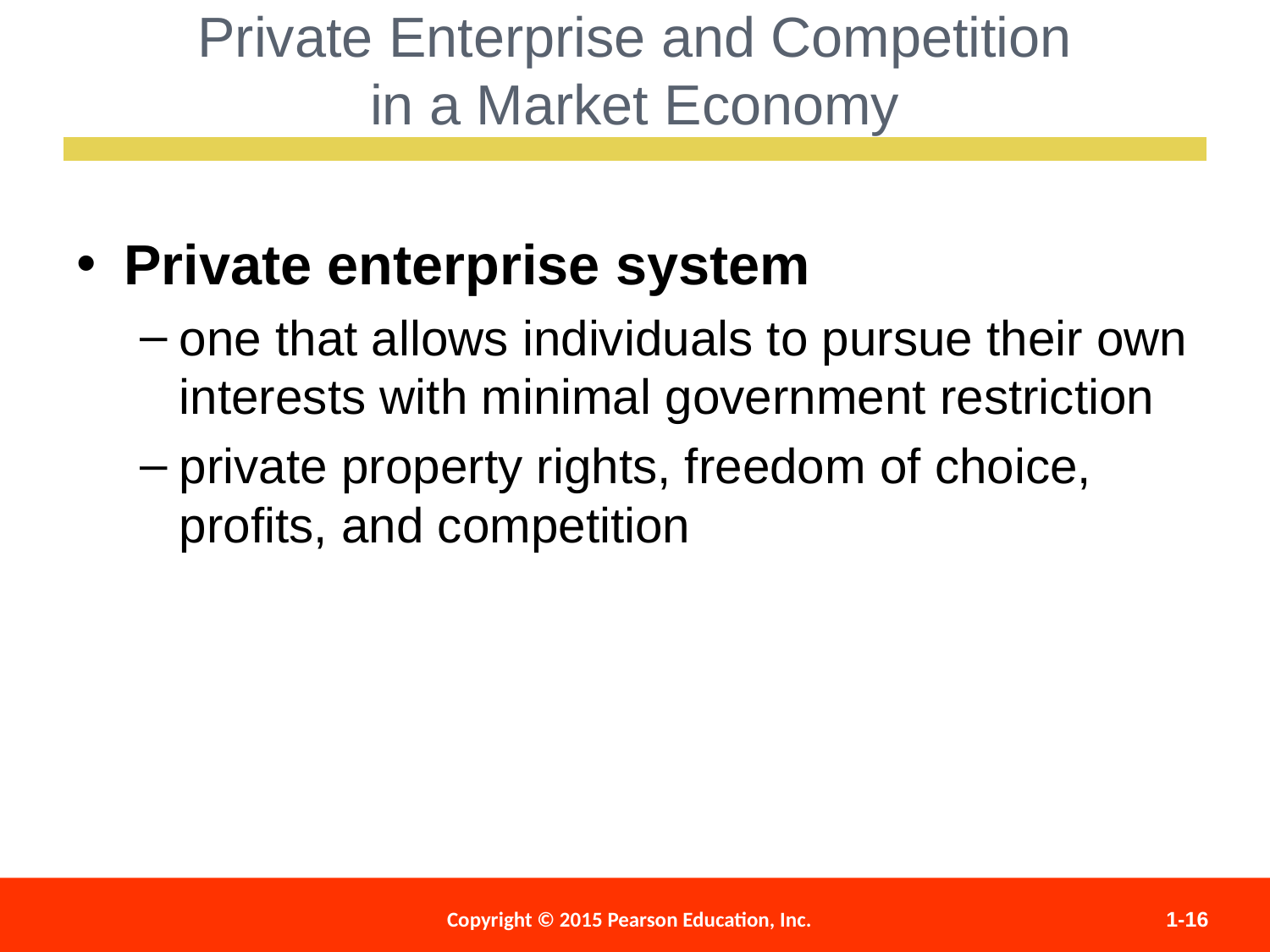

Private enterprise system
one that allows individuals to pursue their own interests with minimal government restriction
private property rights, freedom of choice, profits, and competition

Private Enterprise and Competition
in a Market Economy